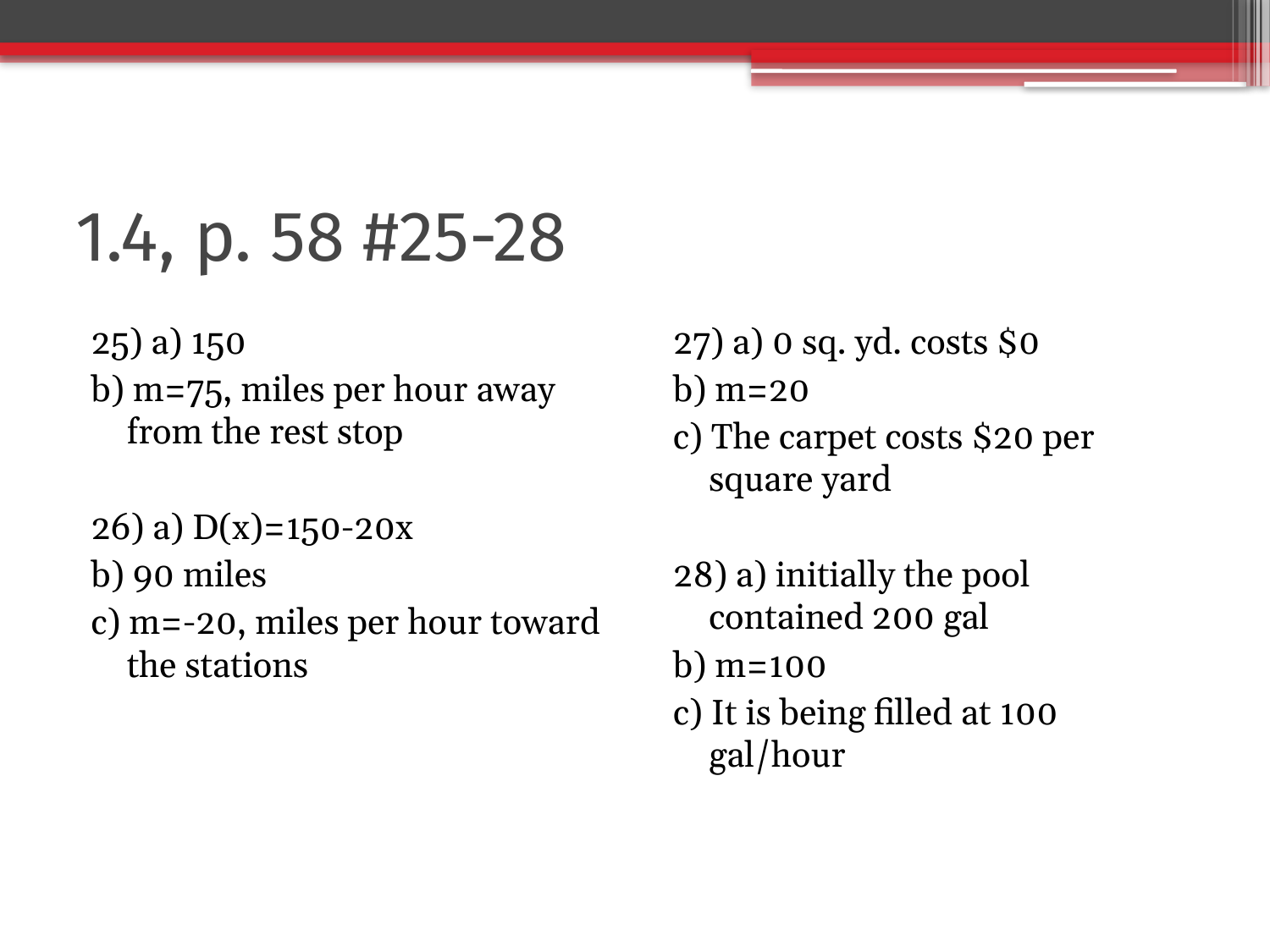

# 1.4, p. 58 #25-28
25) a) 150
b) m=75, miles per hour away from the rest stop

26) a) D(x)=150-20x
b) 90 miles
c) m=-20, miles per hour toward the stations
27) a) 0 sq. yd. costs $0
b) m=20
c) The carpet costs $20 per square yard

28) a) initially the pool contained 200 gal
b) m=100
c) It is being filled at 100 gal/hour